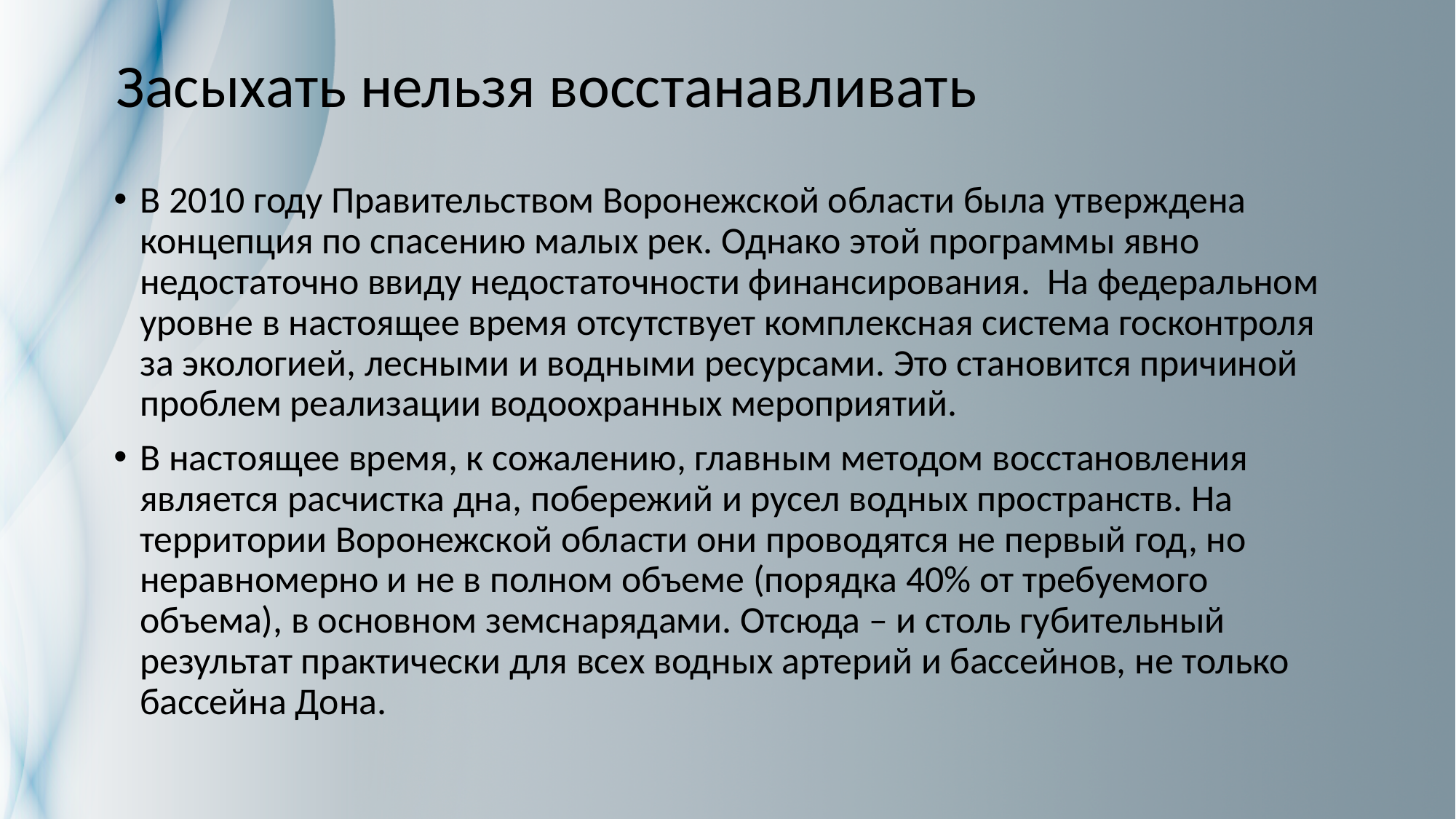

# Засыхать нельзя восстанавливать
В 2010 году Правительством Воронежской области была утверждена концепция по спасению малых рек. Однако этой программы явно недостаточно ввиду недостаточности финансирования.  На федеральном уровне в настоящее время отсутствует комплексная система госконтроля за экологией, лесными и водными ресурсами. Это становится причиной проблем реализации водоохранных мероприятий.
В настоящее время, к сожалению, главным методом восстановления является расчистка дна, побережий и русел водных пространств. На территории Воронежской области они проводятся не первый год, но неравномерно и не в полном объеме (порядка 40% от требуемого объема), в основном земснарядами. Отсюда – и столь губительный результат практически для всех водных артерий и бассейнов, не только бассейна Дона.